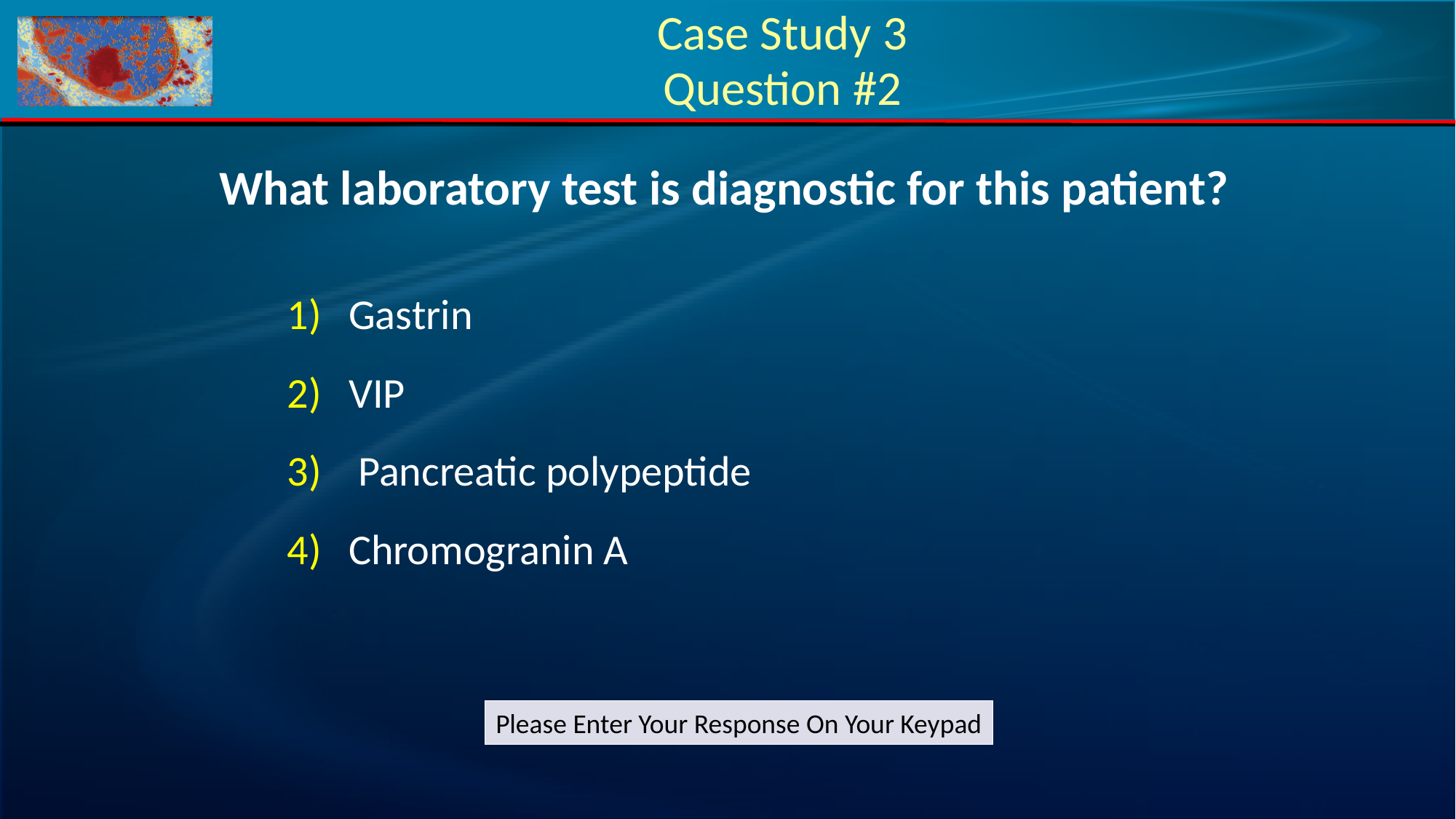

# Case Study 3 Question #2
What laboratory test is diagnostic for this patient?

Gastrin
VIP
 Pancreatic polypeptide
Chromogranin A
Please Enter Your Response On Your Keypad